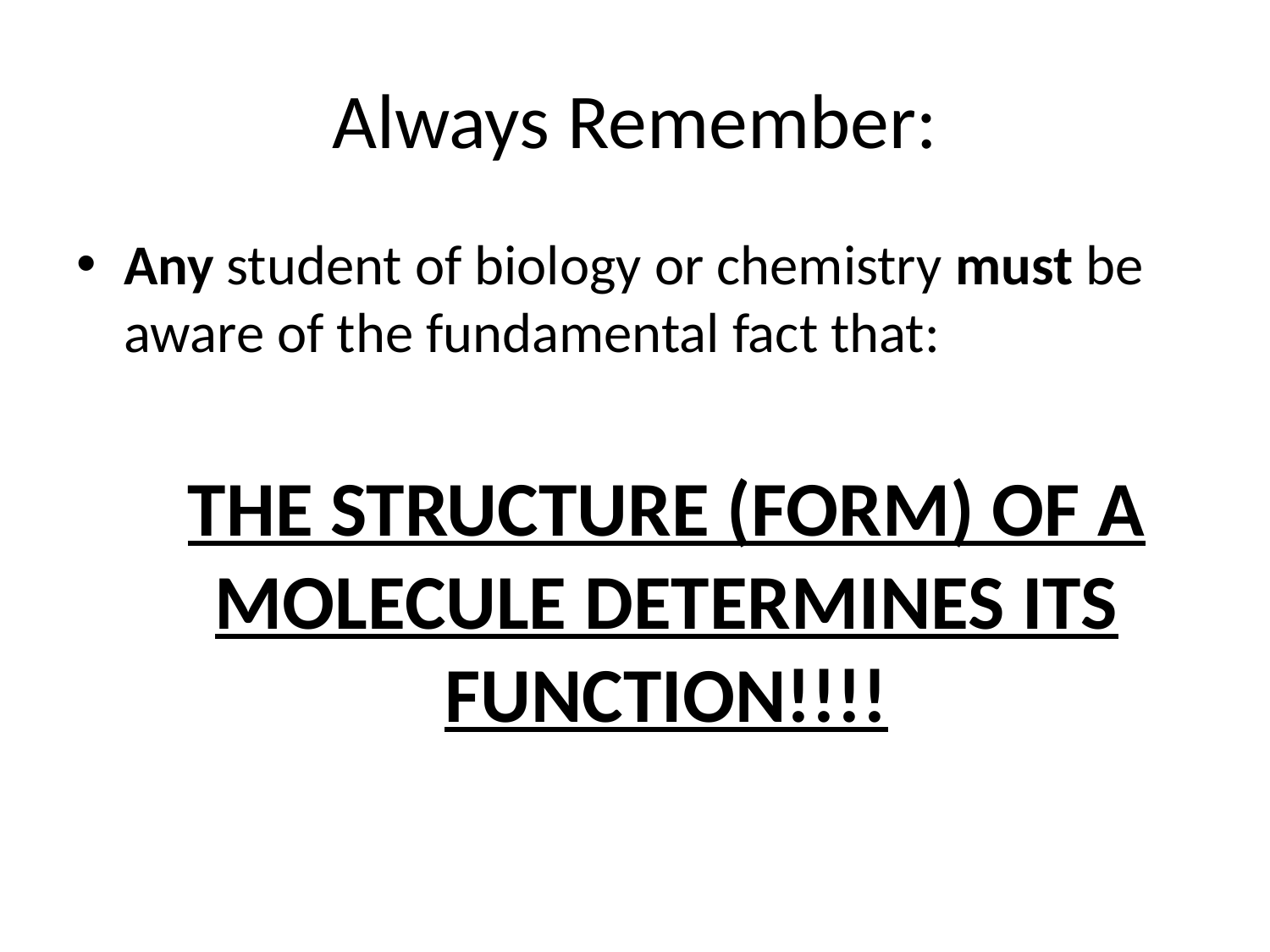

# Always Remember:
Any student of biology or chemistry must be aware of the fundamental fact that:

THE STRUCTURE (FORM) OF A MOLECULE DETERMINES ITS FUNCTION!!!!